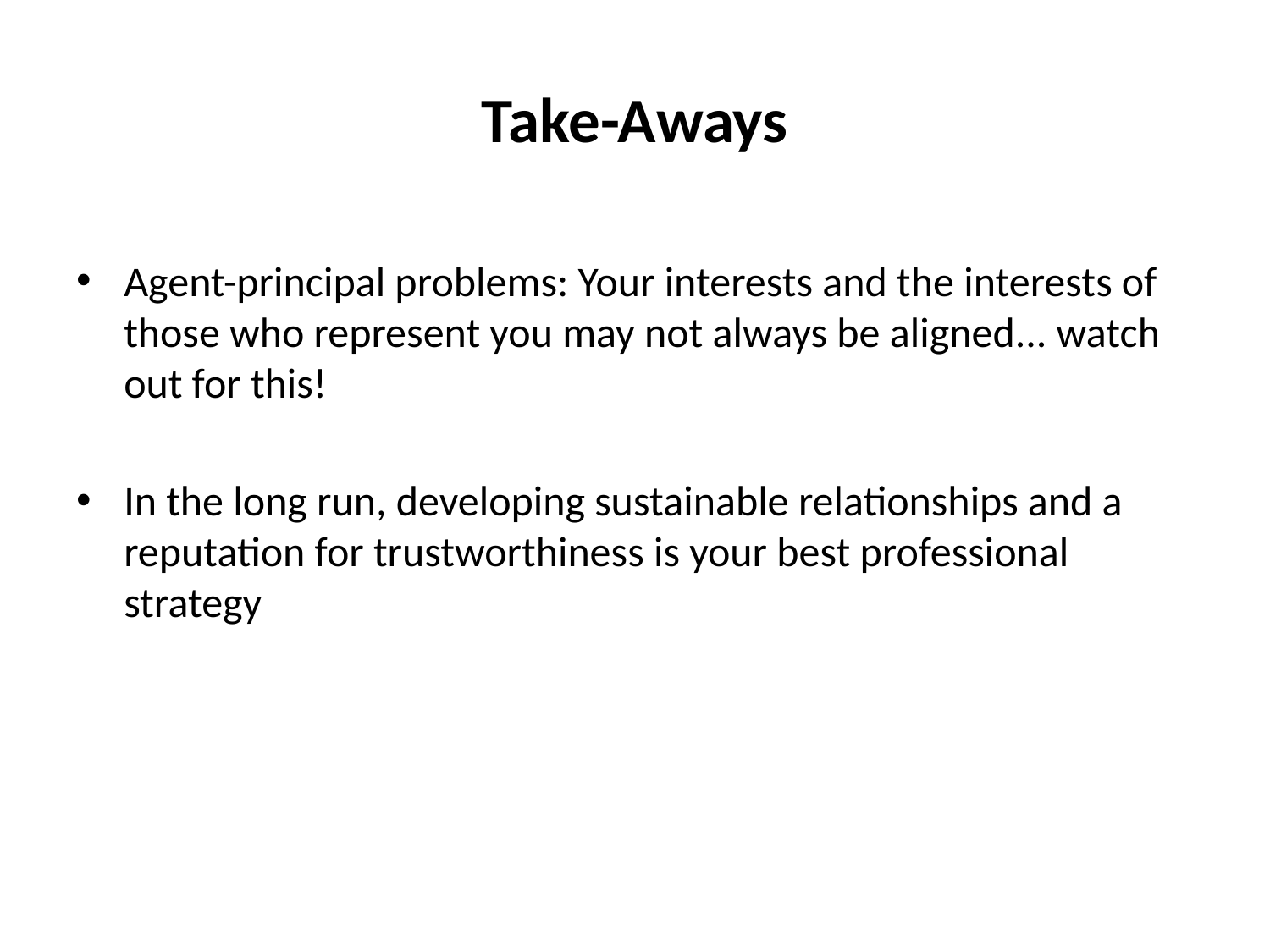

# Take-Aways
Agent-principal problems: Your interests and the interests of those who represent you may not always be aligned... watch out for this!

In the long run, developing sustainable relationships and a reputation for trustworthiness is your best professional strategy